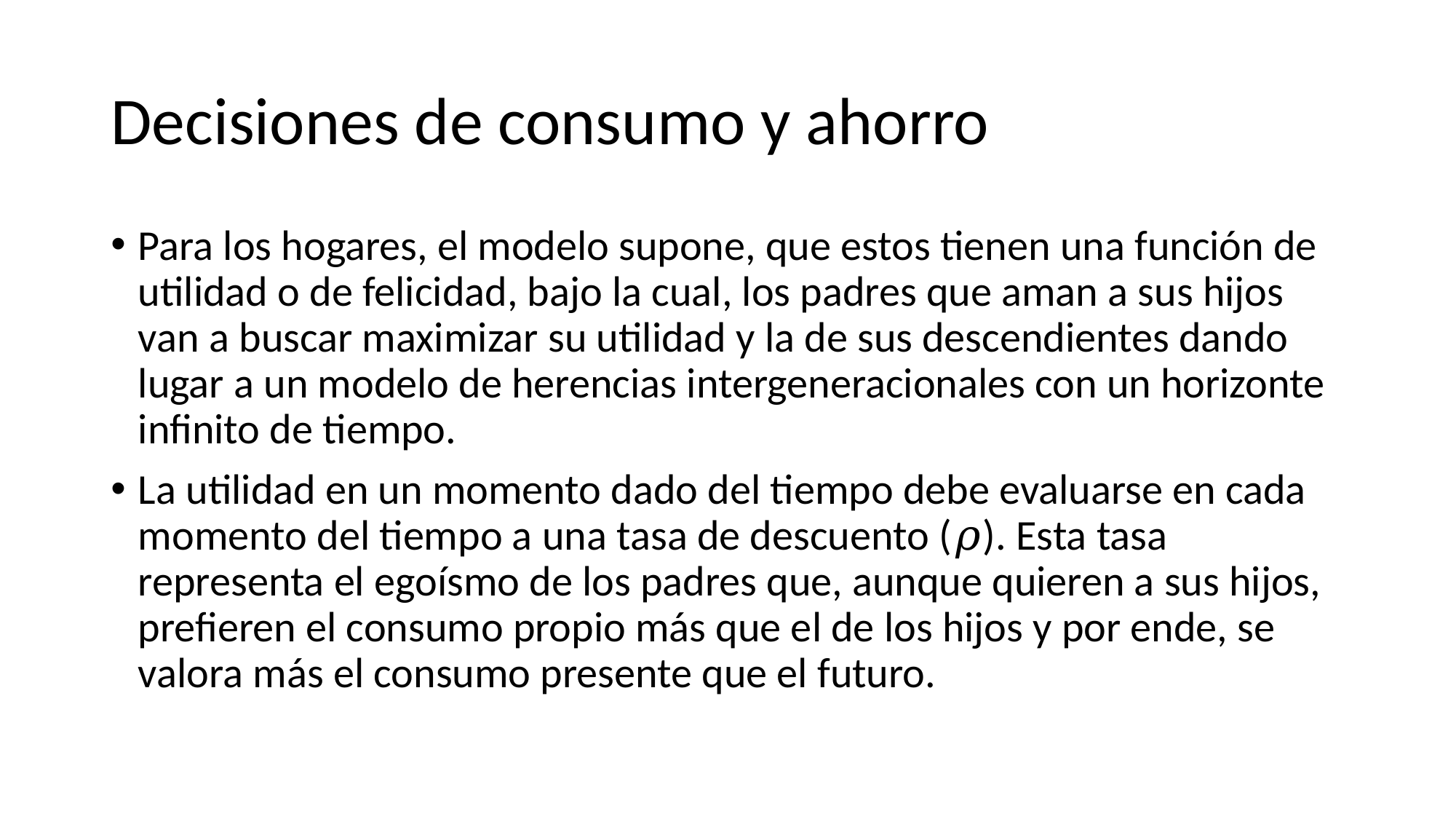

# Decisiones de consumo y ahorro
Para los hogares, el modelo supone, que estos tienen una función de utilidad o de felicidad, bajo la cual, los padres que aman a sus hijos van a buscar maximizar su utilidad y la de sus descendientes dando lugar a un modelo de herencias intergeneracionales con un horizonte infinito de tiempo.
La utilidad en un momento dado del tiempo debe evaluarse en cada momento del tiempo a una tasa de descuento (𝜌). Esta tasa representa el egoísmo de los padres que, aunque quieren a sus hijos, prefieren el consumo propio más que el de los hijos y por ende, se valora más el consumo presente que el futuro.